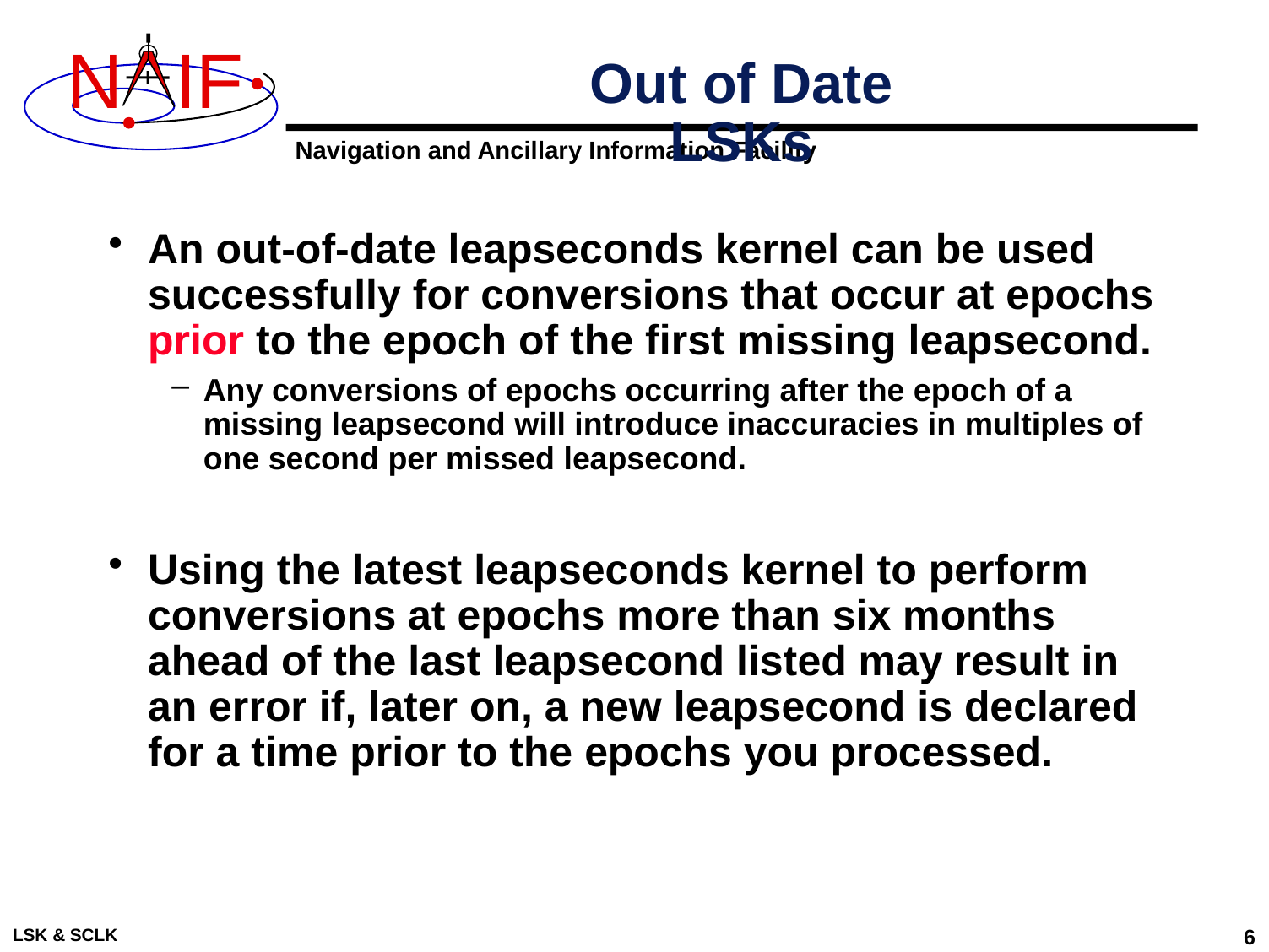

# Out of Date LSKs
An out-of-date leapseconds kernel can be used successfully for conversions that occur at epochs prior to the epoch of the first missing leapsecond.
Any conversions of epochs occurring after the epoch of a missing leapsecond will introduce inaccuracies in multiples of one second per missed leapsecond.

Using the latest leapseconds kernel to perform conversions at epochs more than six months ahead of the last leapsecond listed may result in an error if, later on, a new leapsecond is declared for a time prior to the epochs you processed.
LSK & SCLK
6